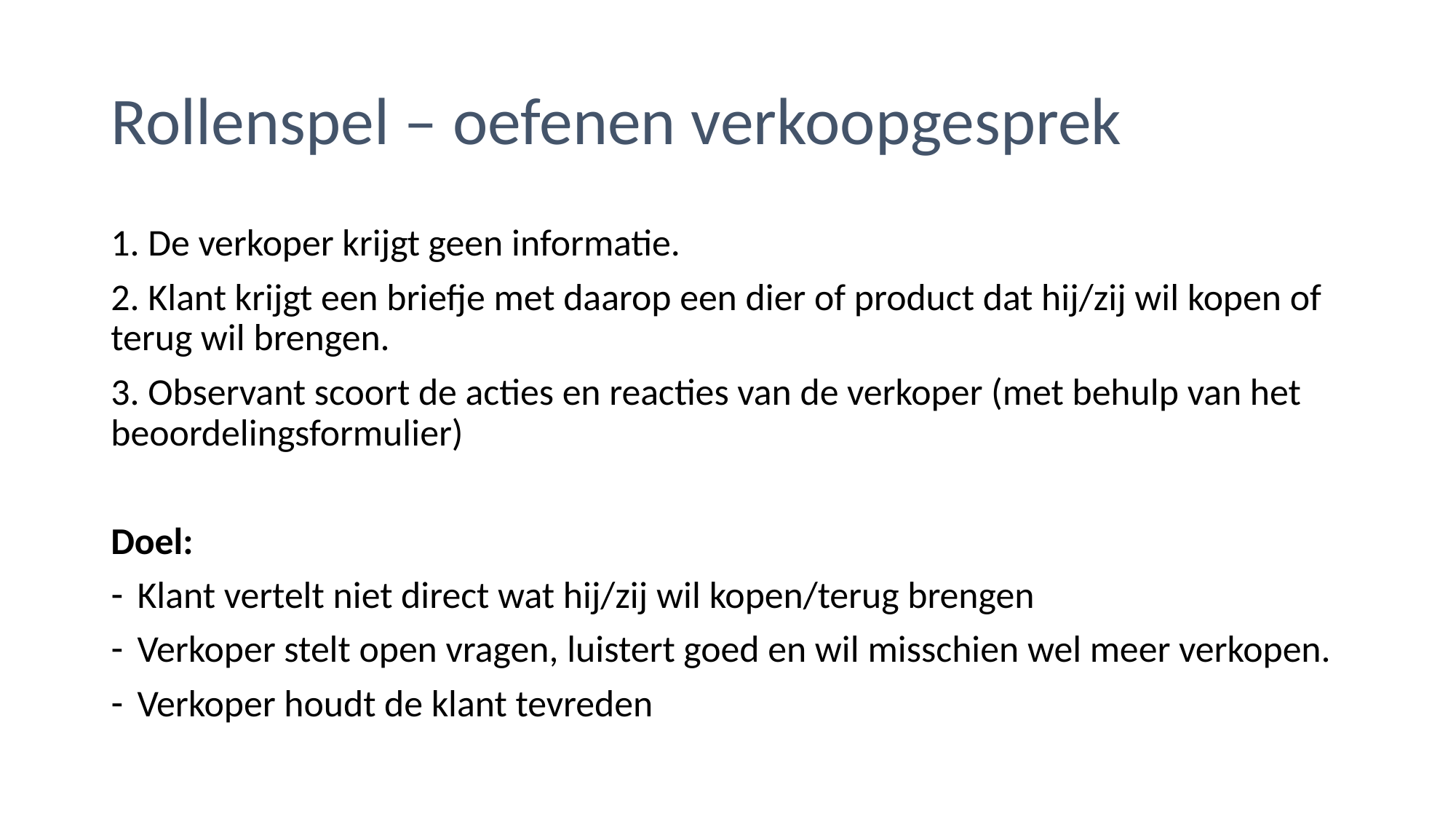

# Rollenspel – oefenen verkoopgesprek
1. De verkoper krijgt geen informatie.
2. Klant krijgt een briefje met daarop een dier of product dat hij/zij wil kopen of terug wil brengen.
3. Observant scoort de acties en reacties van de verkoper (met behulp van het beoordelingsformulier)

Doel:
Klant vertelt niet direct wat hij/zij wil kopen/terug brengen
Verkoper stelt open vragen, luistert goed en wil misschien wel meer verkopen.
Verkoper houdt de klant tevreden